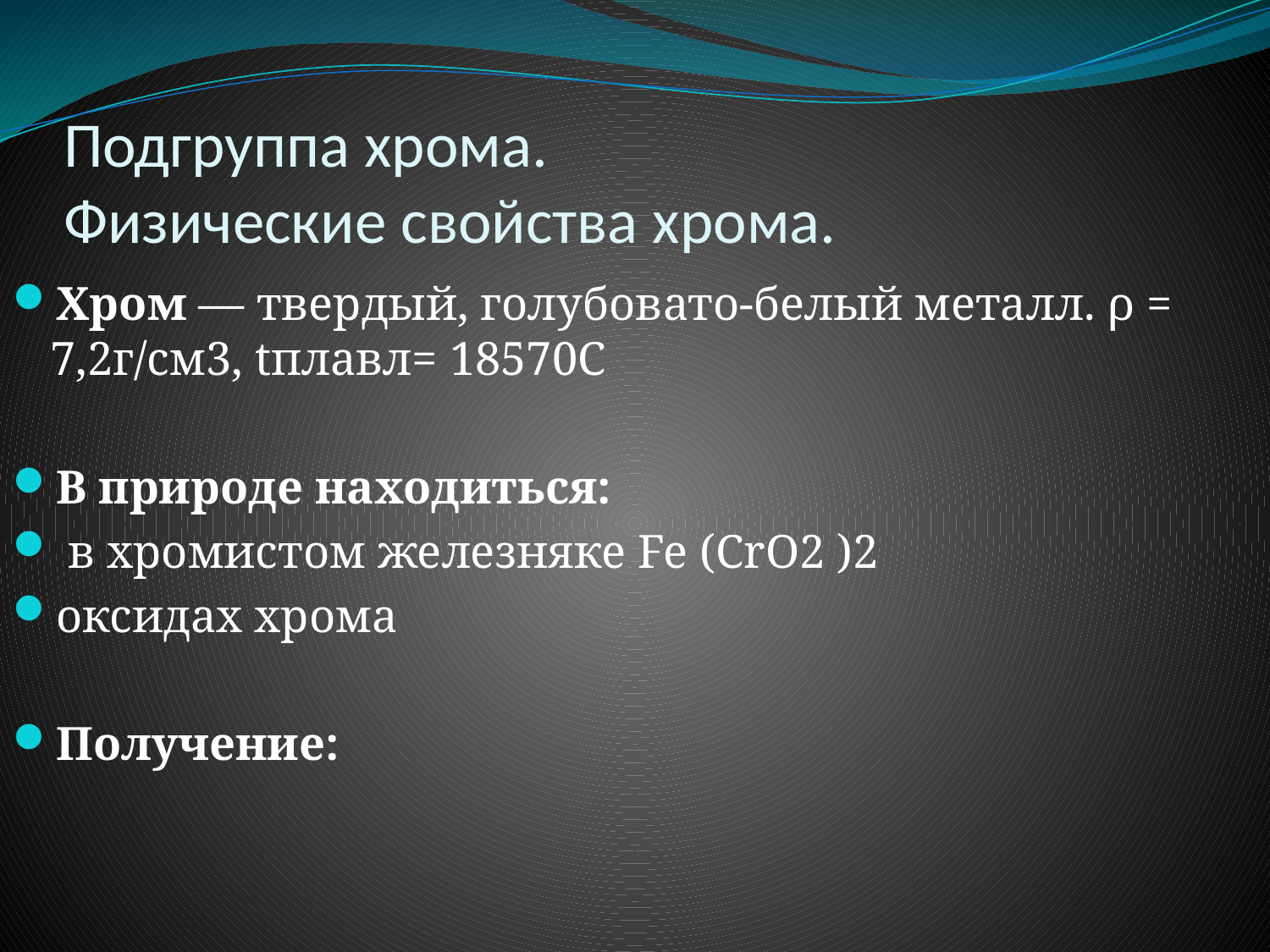

# Подгруппа хрома. Физические свойства хрома.
Хром — твердый, голубовато-белый металл. ρ = 7,2г/см3, tплавл= 18570С

В природе находиться:
 в хромистом железняке Fe (CrO2 )2
оксидах хрома

Получение: